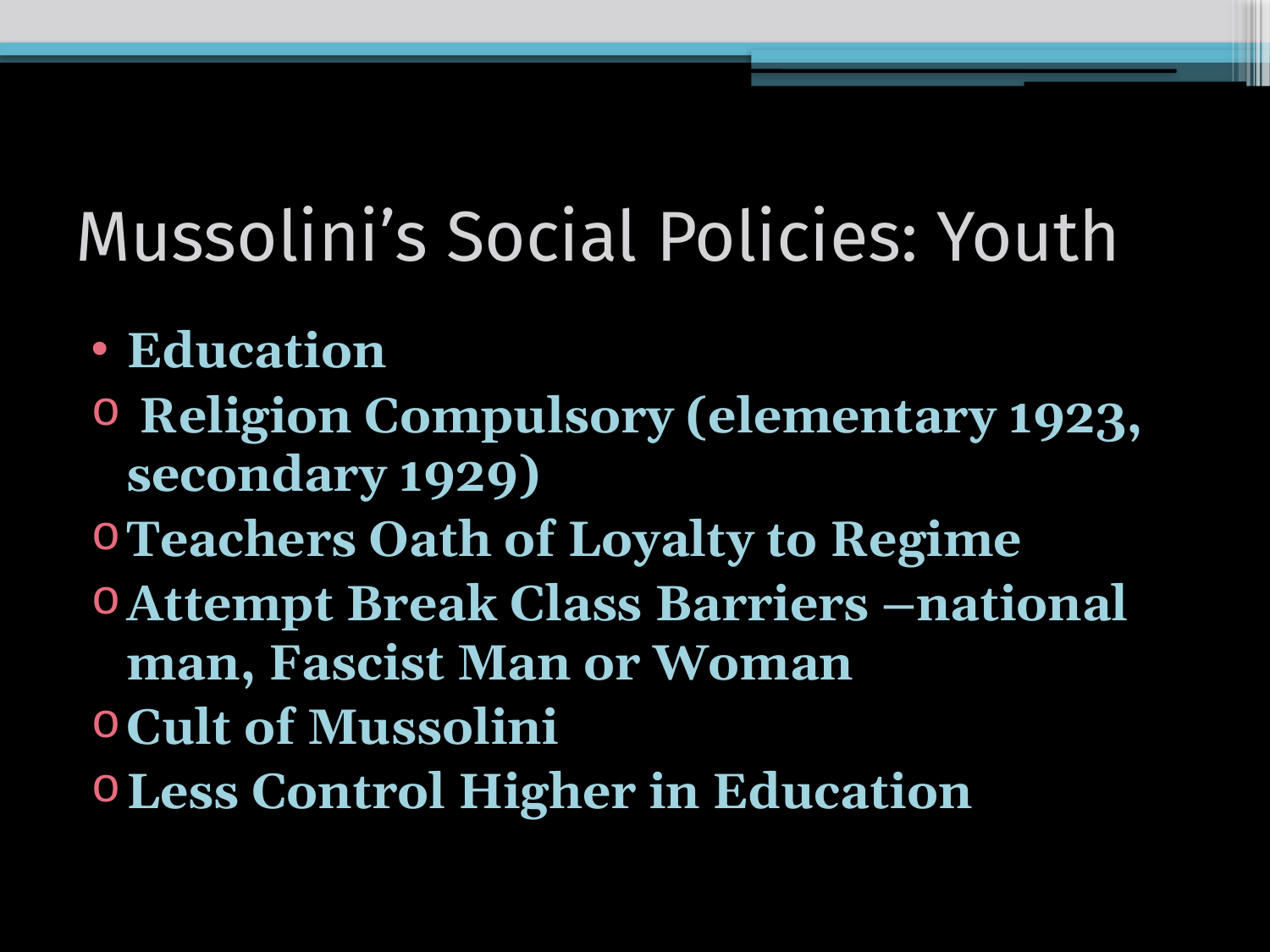

# Mussolini’s Social Policies: Youth
Education
 Religion Compulsory (elementary 1923, secondary 1929)
Teachers Oath of Loyalty to Regime
Attempt Break Class Barriers –national man, Fascist Man or Woman
Cult of Mussolini
Less Control Higher in Education